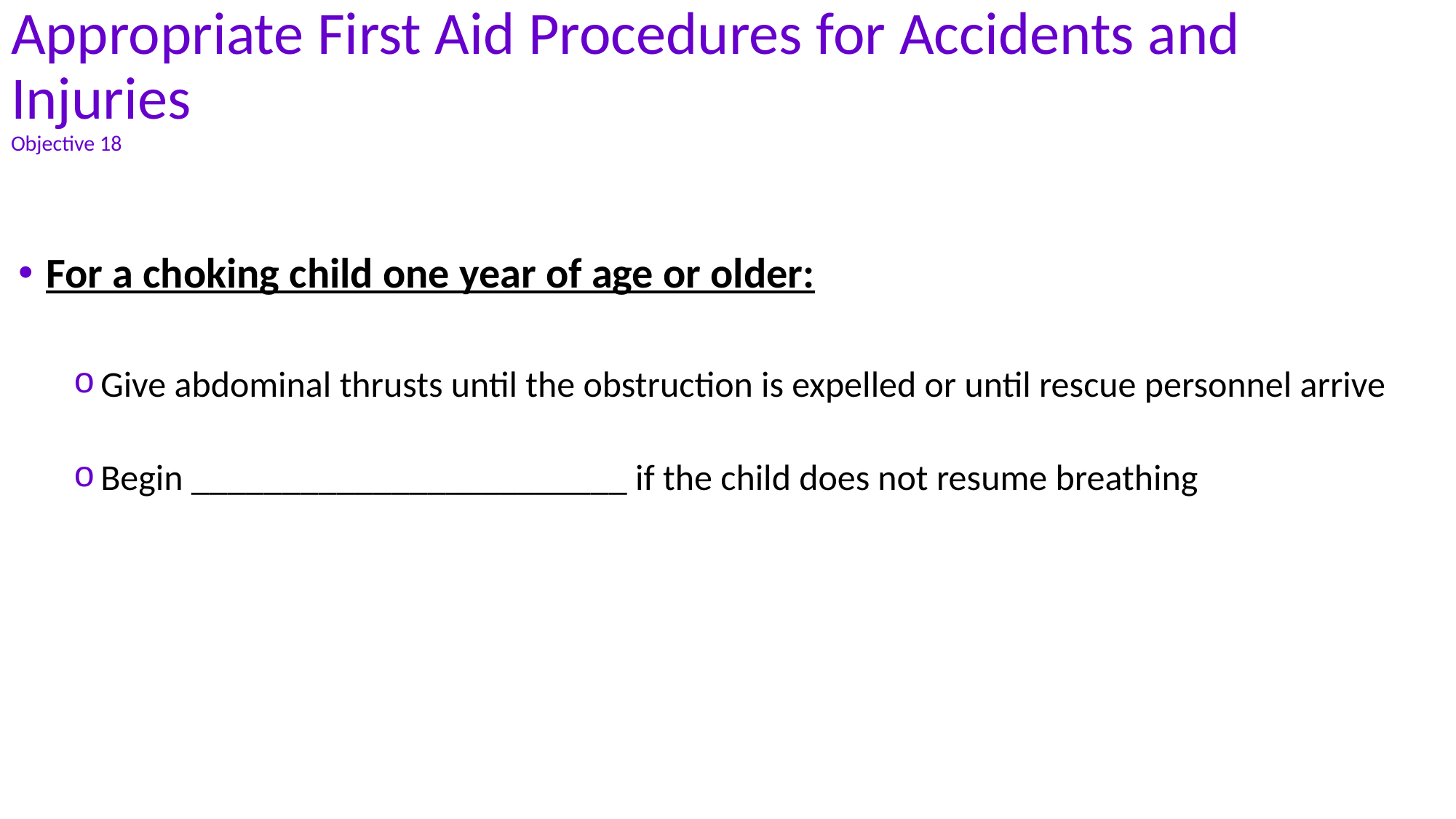

# Appropriate First Aid Procedures for Accidents and Injuries Objective 18
For a choking child one year of age or older:

Give abdominal thrusts until the obstruction is expelled or until rescue personnel arrive

Begin ________________________ if the child does not resume breathing